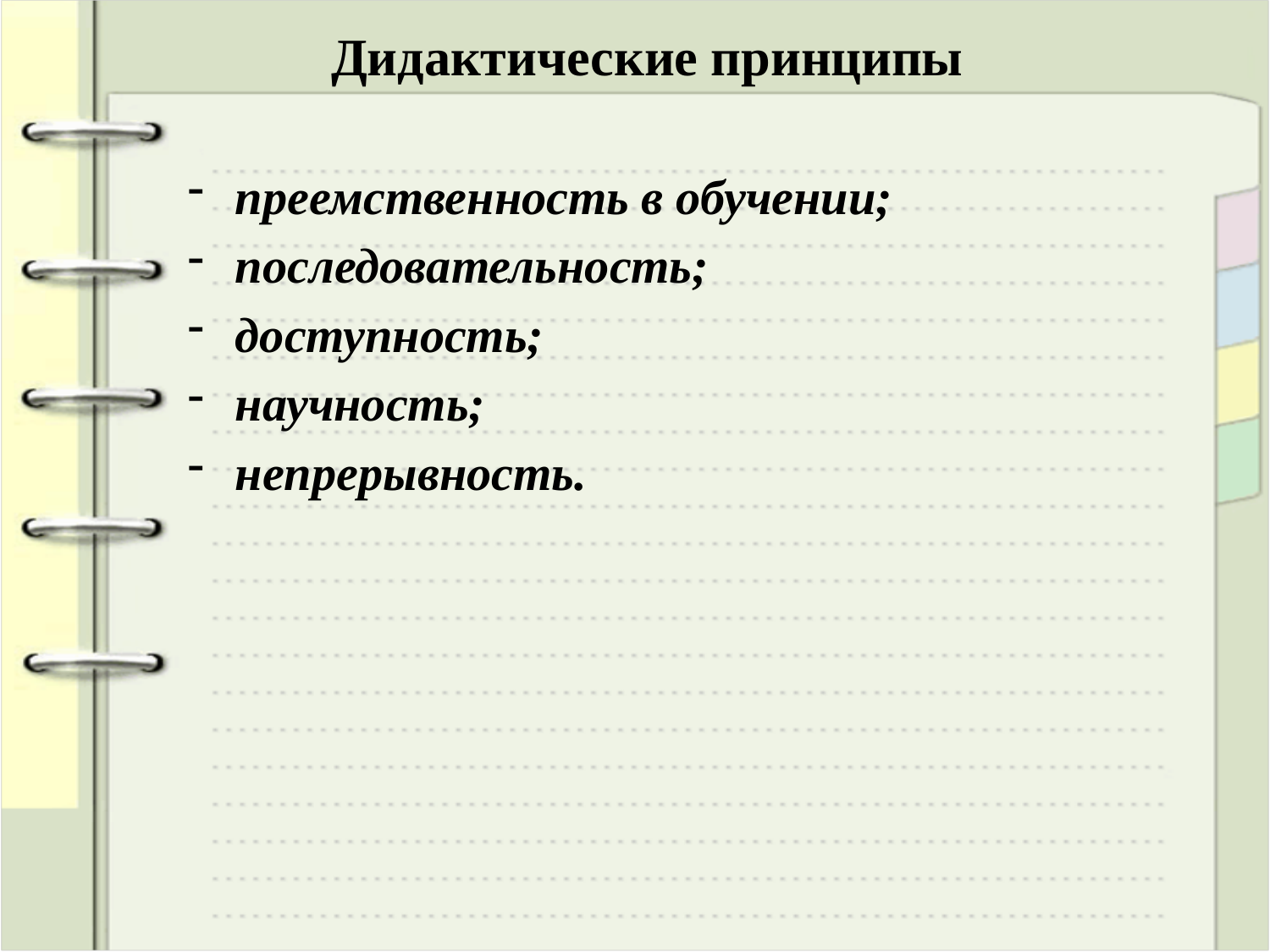

# Дидактические принципы
преемственность в обучении;
последовательность;
доступность;
научность;
непрерывность.